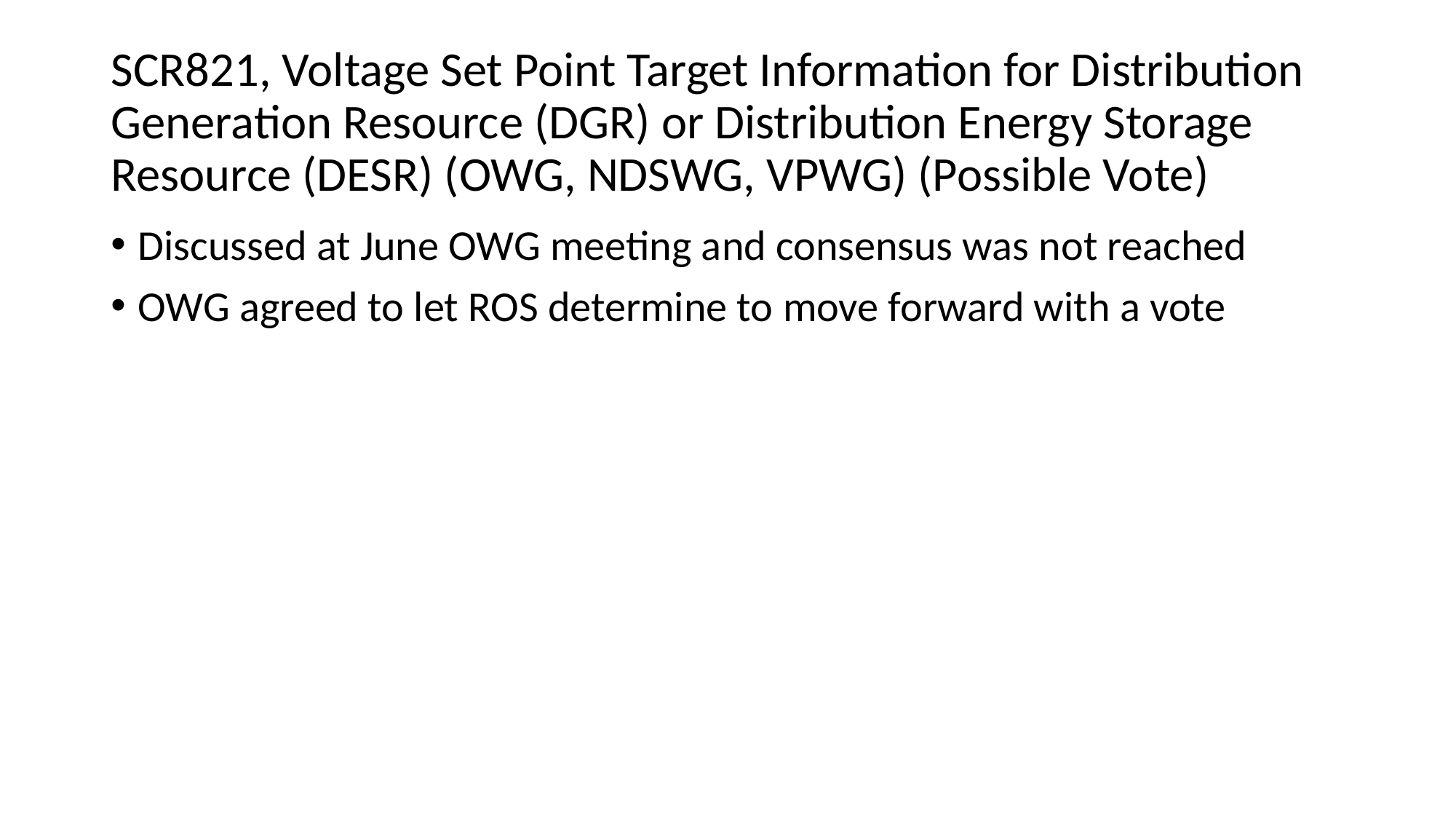

# SCR821, Voltage Set Point Target Information for Distribution Generation Resource (DGR) or Distribution Energy Storage Resource (DESR) (OWG, NDSWG, VPWG) (Possible Vote)
Discussed at June OWG meeting and consensus was not reached
OWG agreed to let ROS determine to move forward with a vote